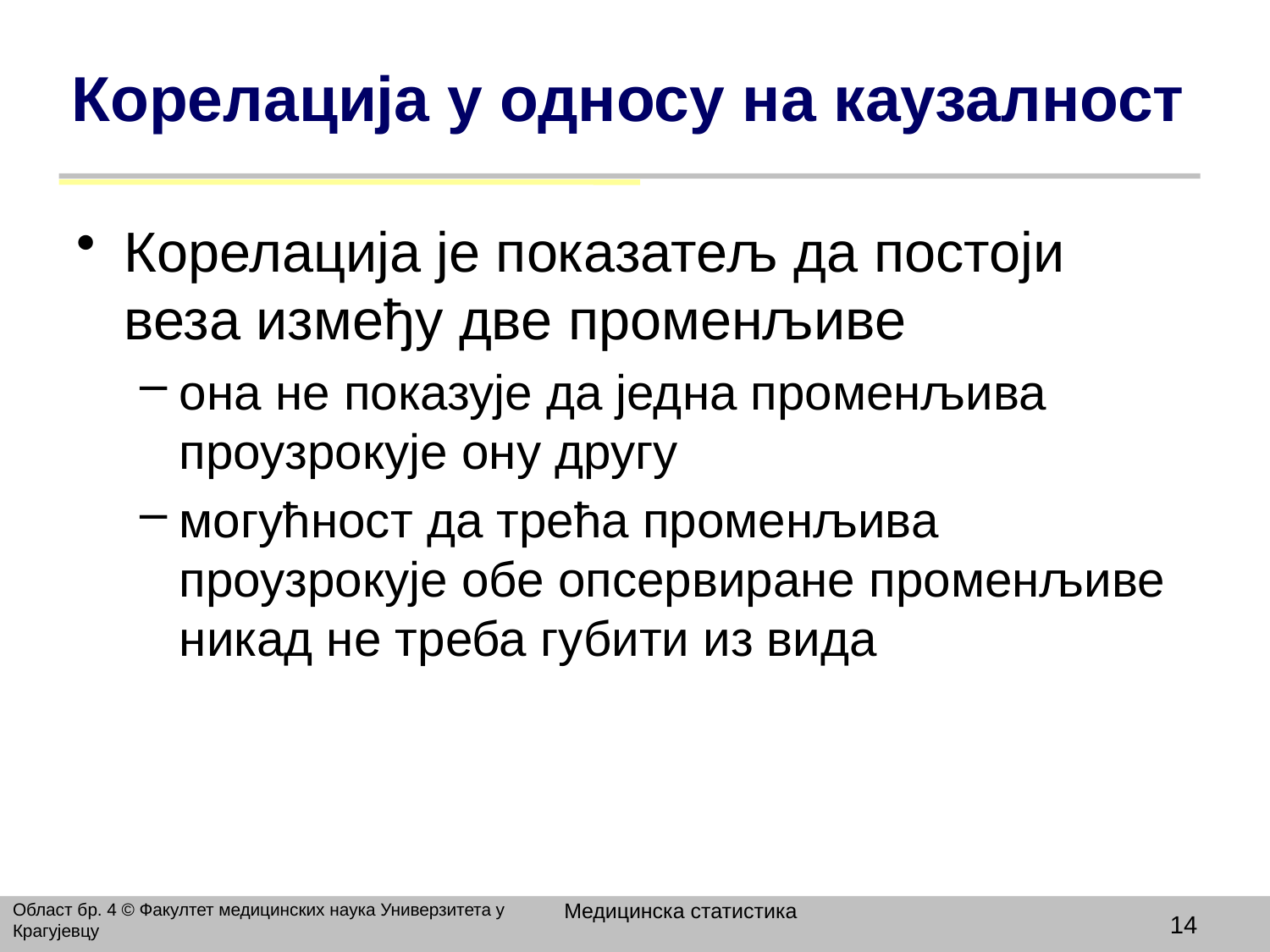

# Корелација у односу на каузалност
Корелација је показатељ да постоји веза између две променљиве
она не показује да једна променљива проузрокује ону другу
могућност да трећа променљива проузрокује обе опсервиране променљиве никад не треба губити из вида

Медицинска статистика
Област бр. 4 © Факултет медицинских наука Универзитета у Крагујевцу
14